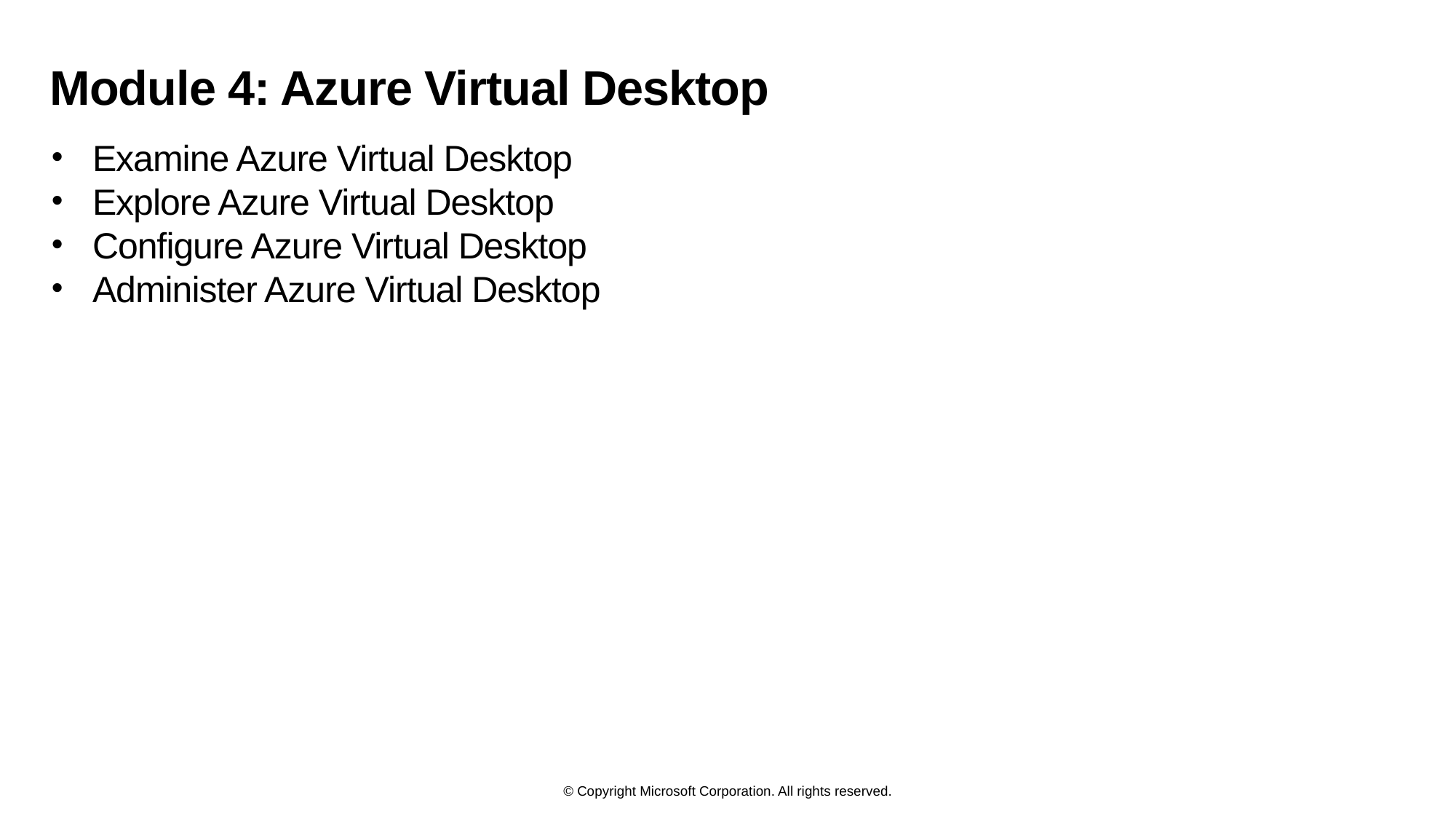

# Module 4: Azure Virtual Desktop
Examine Azure Virtual Desktop
Explore Azure Virtual Desktop
Configure Azure Virtual Desktop
Administer Azure Virtual Desktop